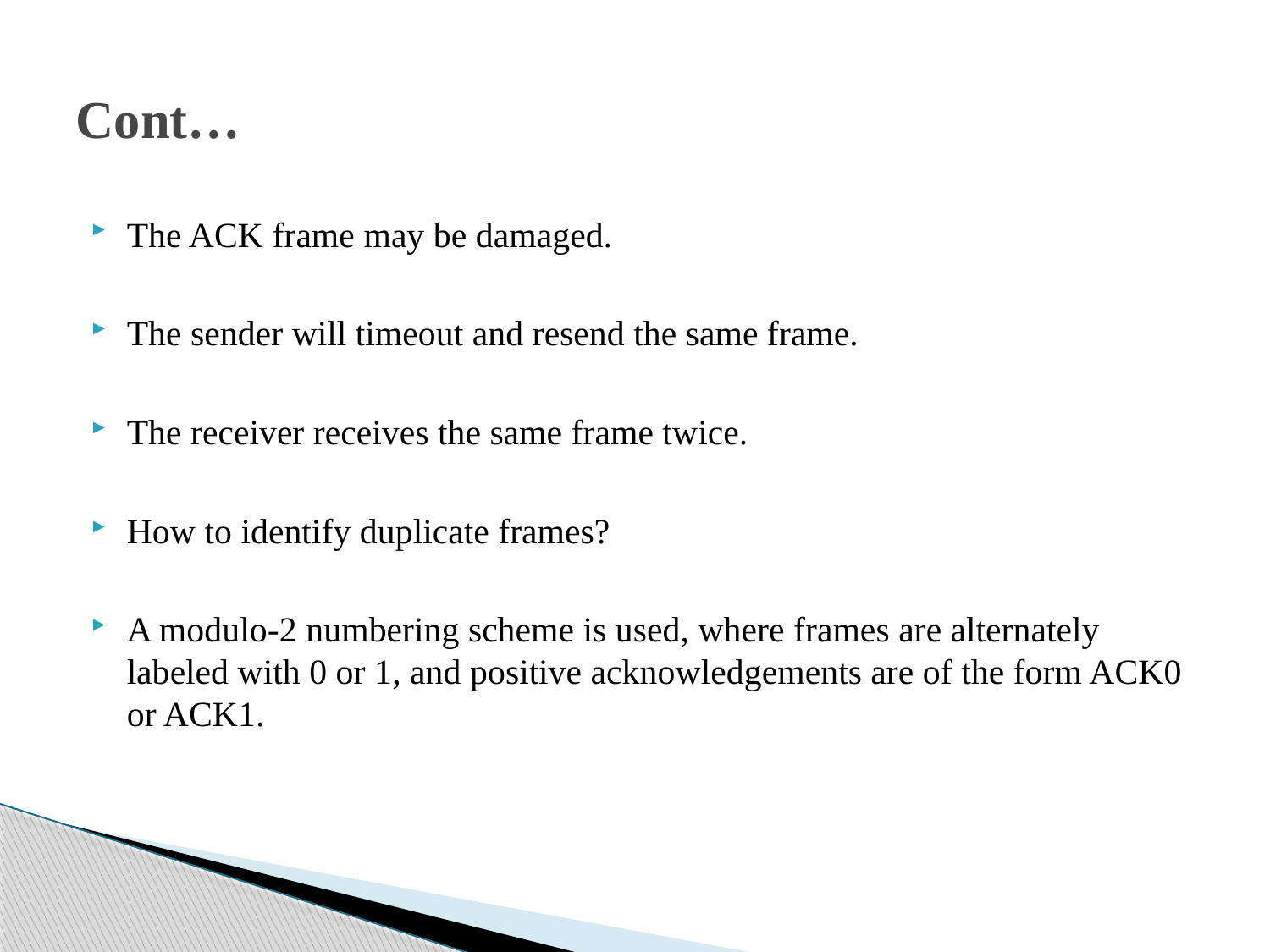

# Cont…
The ACK frame may be damaged.

The sender will timeout and resend the same frame.

The receiver receives the same frame twice.

How to identify duplicate frames?

A modulo-2 numbering scheme is used, where frames are alternately labeled with 0 or 1, and positive acknowledgements are of the form ACK0 or ACK1.